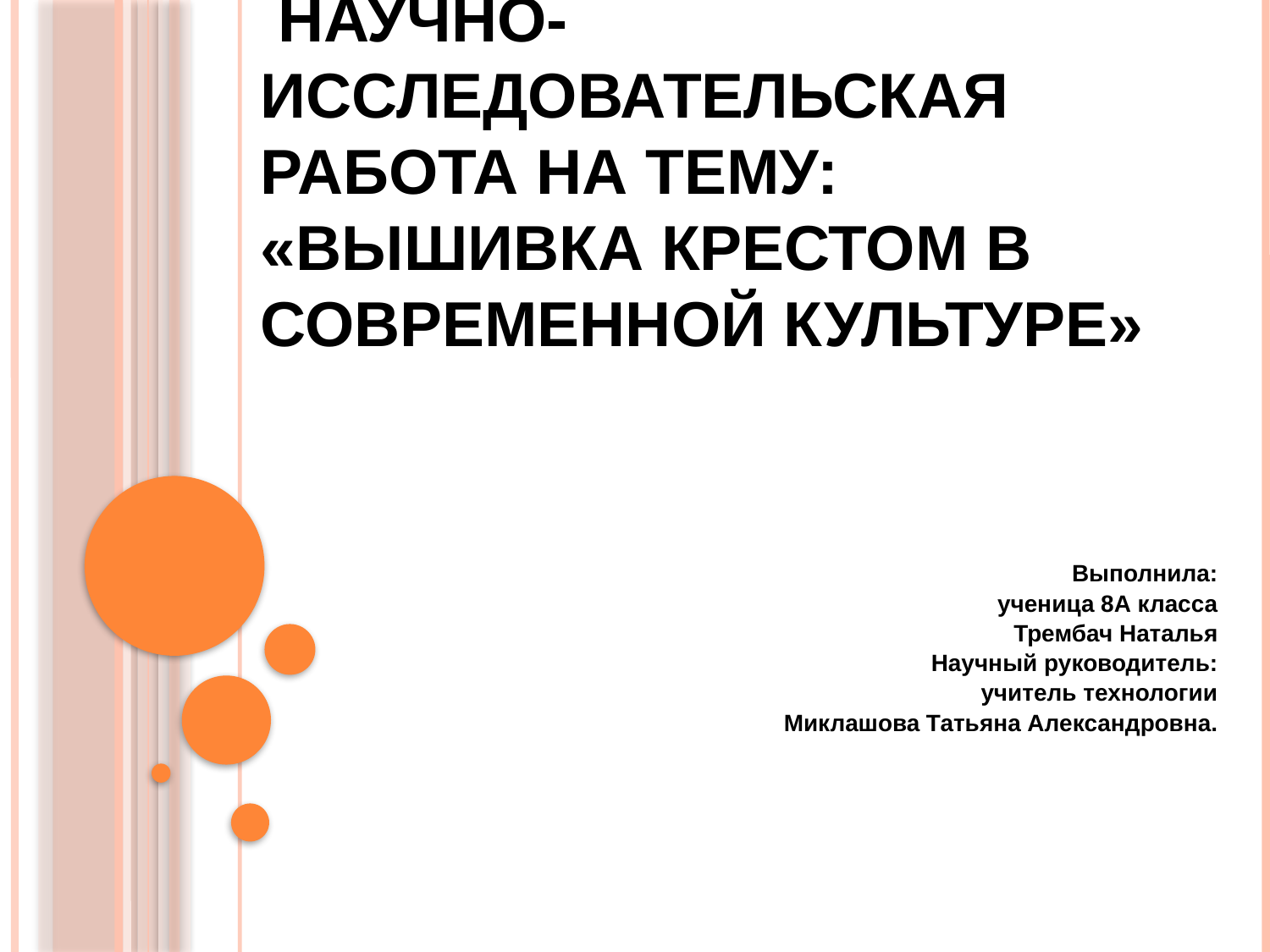

# Научно-исследовательская работа на тему: «Вышивка крестом в современной культуре»

Выполнила:
ученица 8А класса
Трембач Наталья
Научный руководитель:
учитель технологии
Миклашова Татьяна Александровна.